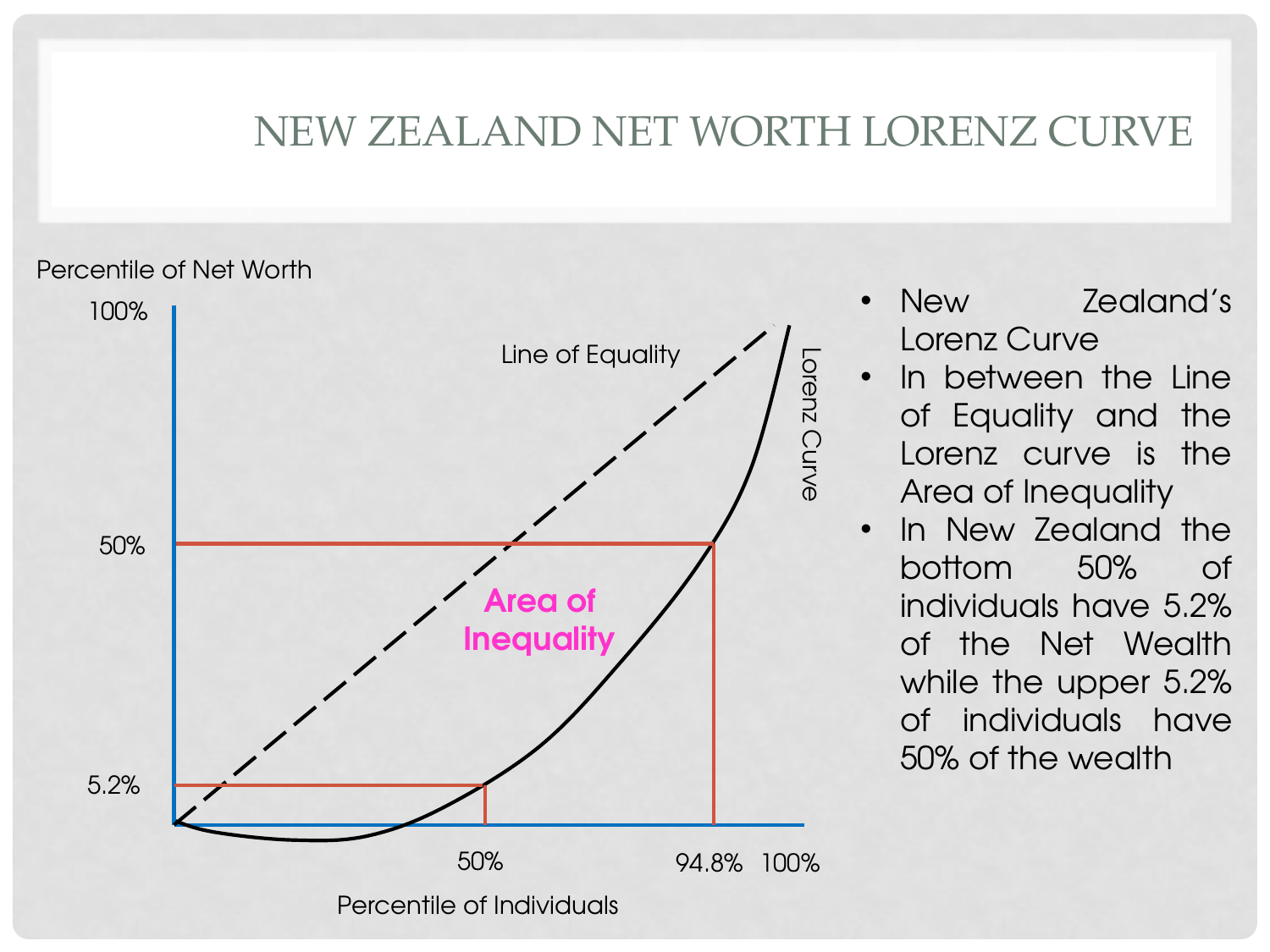

# New Zealand Net Worth Lorenz curve
Percentile of Net Worth
New Zealand’s Lorenz Curve
In between the Line of Equality and the Lorenz curve is the Area of Inequality
In New Zealand the bottom 50% of individuals have 5.2% of the Net Wealth while the upper 5.2% of individuals have 50% of the wealth
100%

Line of Equality
Lorenz Curve
50%
Area of Inequality
5.2%
50%
94.8%
100%
Percentile of Individuals